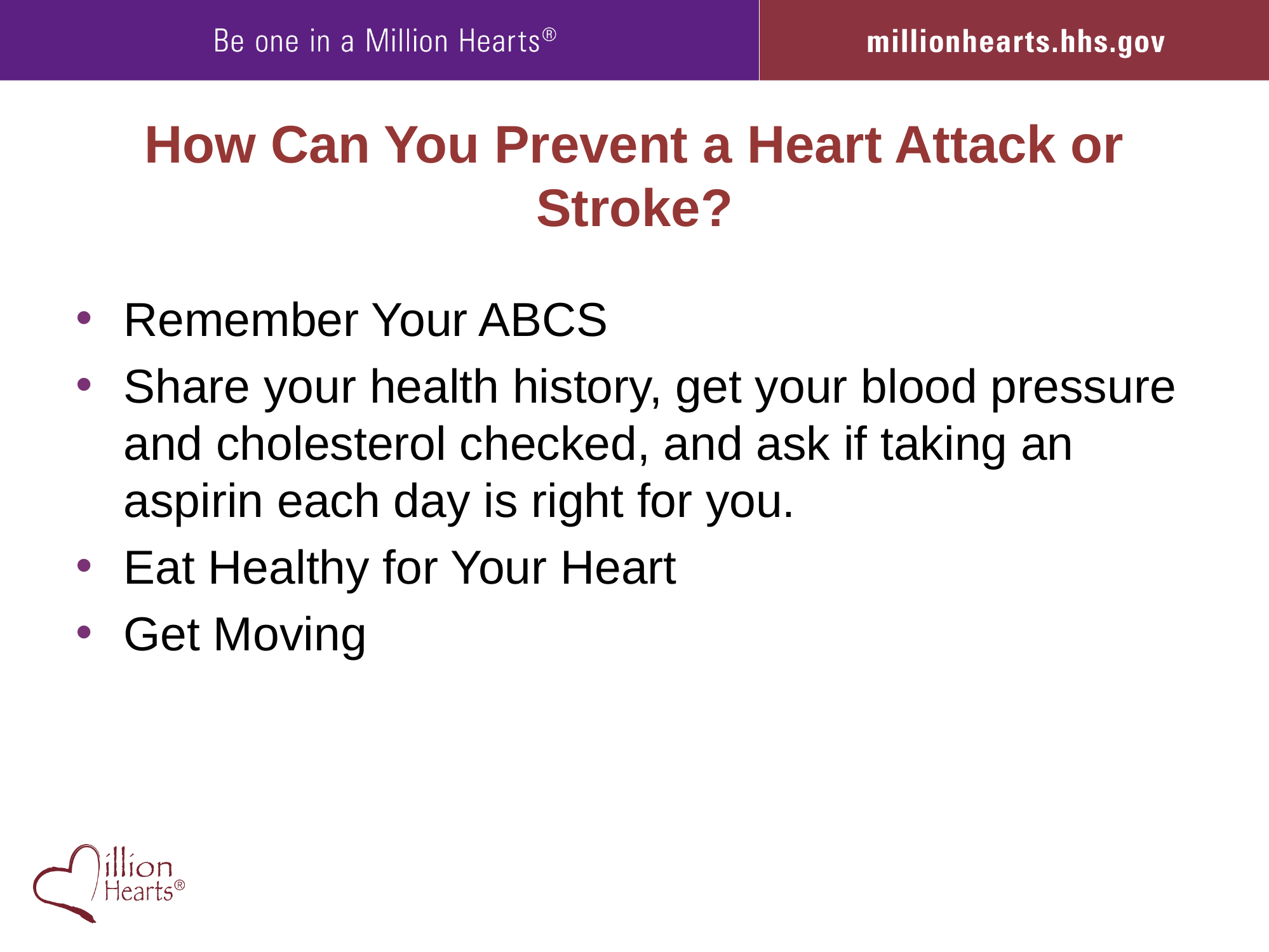

# How Can You Prevent a Heart Attack or Stroke?
Remember Your ABCS
Share your health history, get your blood pressure and cholesterol checked, and ask if taking an aspirin each day is right for you.
Eat Healthy for Your Heart
Get Moving